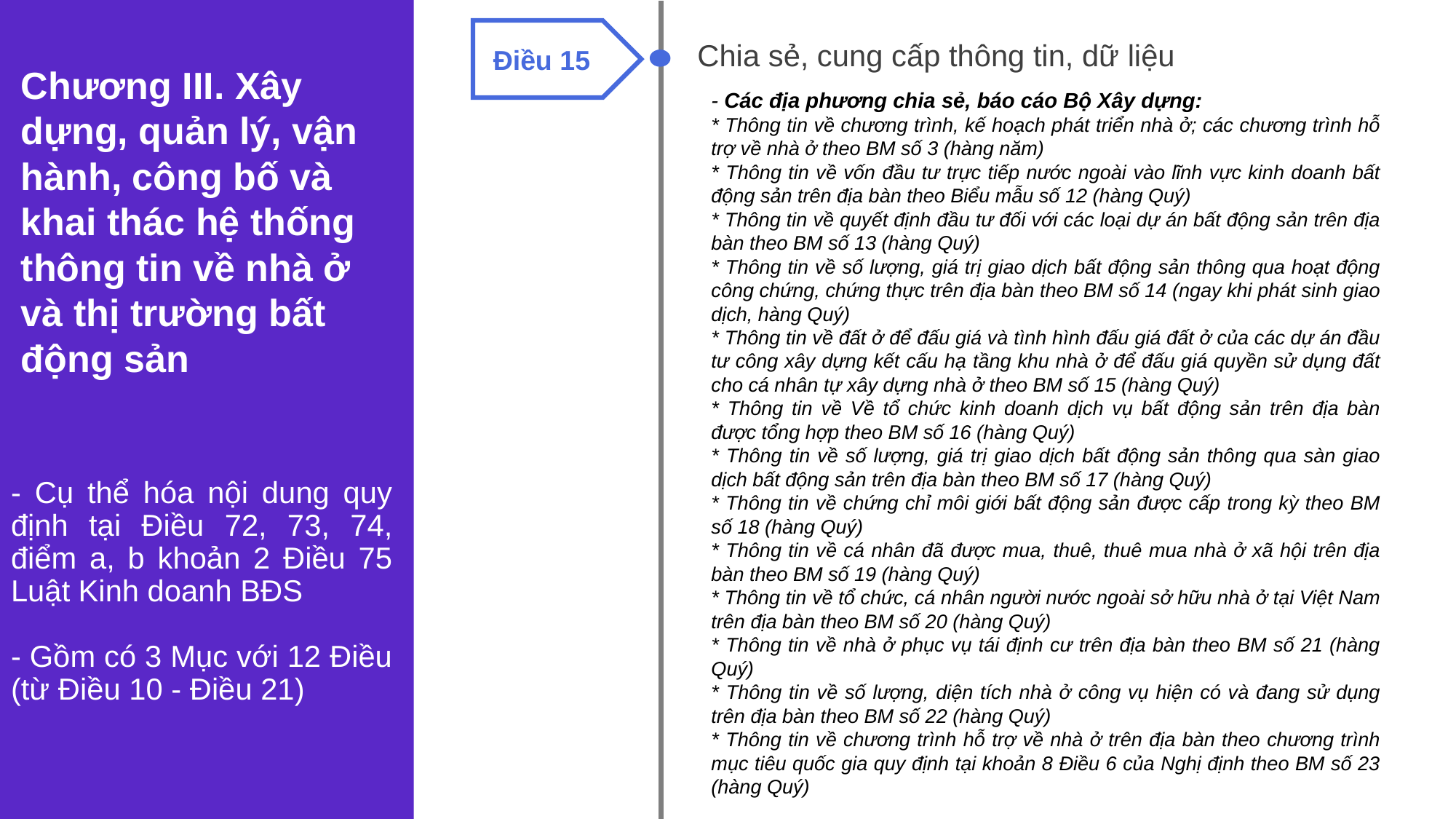

Điều 15

Chia sẻ, cung cấp thông tin, dữ liệu
- Các địa phương chia sẻ, báo cáo Bộ Xây dựng:
* Thông tin về chương trình, kế hoạch phát triển nhà ở; các chương trình hỗ trợ về nhà ở theo BM số 3 (hàng năm)
* Thông tin về vốn đầu tư trực tiếp nước ngoài vào lĩnh vực kinh doanh bất động sản trên địa bàn theo Biểu mẫu số 12 (hàng Quý)
* Thông tin về quyết định đầu tư đối với các loại dự án bất động sản trên địa bàn theo BM số 13 (hàng Quý)
* Thông tin về số lượng, giá trị giao dịch bất động sản thông qua hoạt động công chứng, chứng thực trên địa bàn theo BM số 14 (ngay khi phát sinh giao dịch, hàng Quý)
* Thông tin về đất ở để đấu giá và tình hình đấu giá đất ở của các dự án đầu tư công xây dựng kết cấu hạ tầng khu nhà ở để đấu giá quyền sử dụng đất cho cá nhân tự xây dựng nhà ở theo BM số 15 (hàng Quý)
* Thông tin về Về tổ chức kinh doanh dịch vụ bất động sản trên địa bàn được tổng hợp theo BM số 16 (hàng Quý)
* Thông tin về số lượng, giá trị giao dịch bất động sản thông qua sàn giao dịch bất động sản trên địa bàn theo BM số 17 (hàng Quý)
* Thông tin về chứng chỉ môi giới bất động sản được cấp trong kỳ theo BM số 18 (hàng Quý)
* Thông tin về cá nhân đã được mua, thuê, thuê mua nhà ở xã hội trên địa bàn theo BM số 19 (hàng Quý)
* Thông tin về tổ chức, cá nhân người nước ngoài sở hữu nhà ở tại Việt Nam trên địa bàn theo BM số 20 (hàng Quý)
* Thông tin về nhà ở phục vụ tái định cư trên địa bàn theo BM số 21 (hàng Quý)
* Thông tin về số lượng, diện tích nhà ở công vụ hiện có và đang sử dụng trên địa bàn theo BM số 22 (hàng Quý)
* Thông tin về chương trình hỗ trợ về nhà ở trên địa bàn theo chương trình mục tiêu quốc gia quy định tại khoản 8 Điều 6 của Nghị định theo BM số 23 (hàng Quý)

Chương III. Xây dựng, quản lý, vận hành, công bố và khai thác hệ thống thông tin về nhà ở và thị trường bất động sản
- Cụ thể hóa nội dung quy định tại Điều 72, 73, 74, điểm a, b khoản 2 Điều 75 Luật Kinh doanh BĐS

- Gồm có 3 Mục với 12 Điều
(từ Điều 10 - Điều 21)